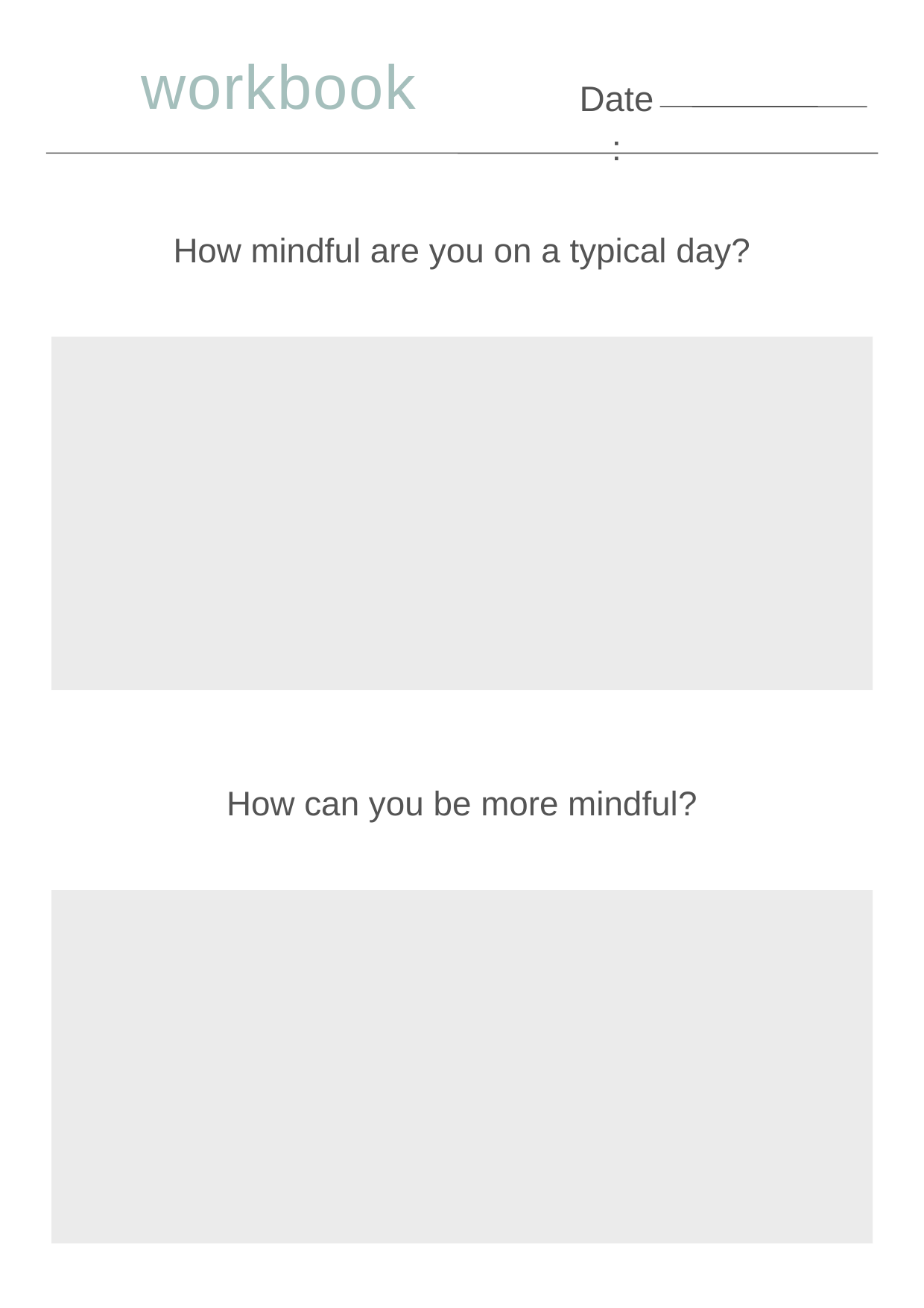

workbook
Date:

How mindful are you on a typical day?

How can you be more mindful?